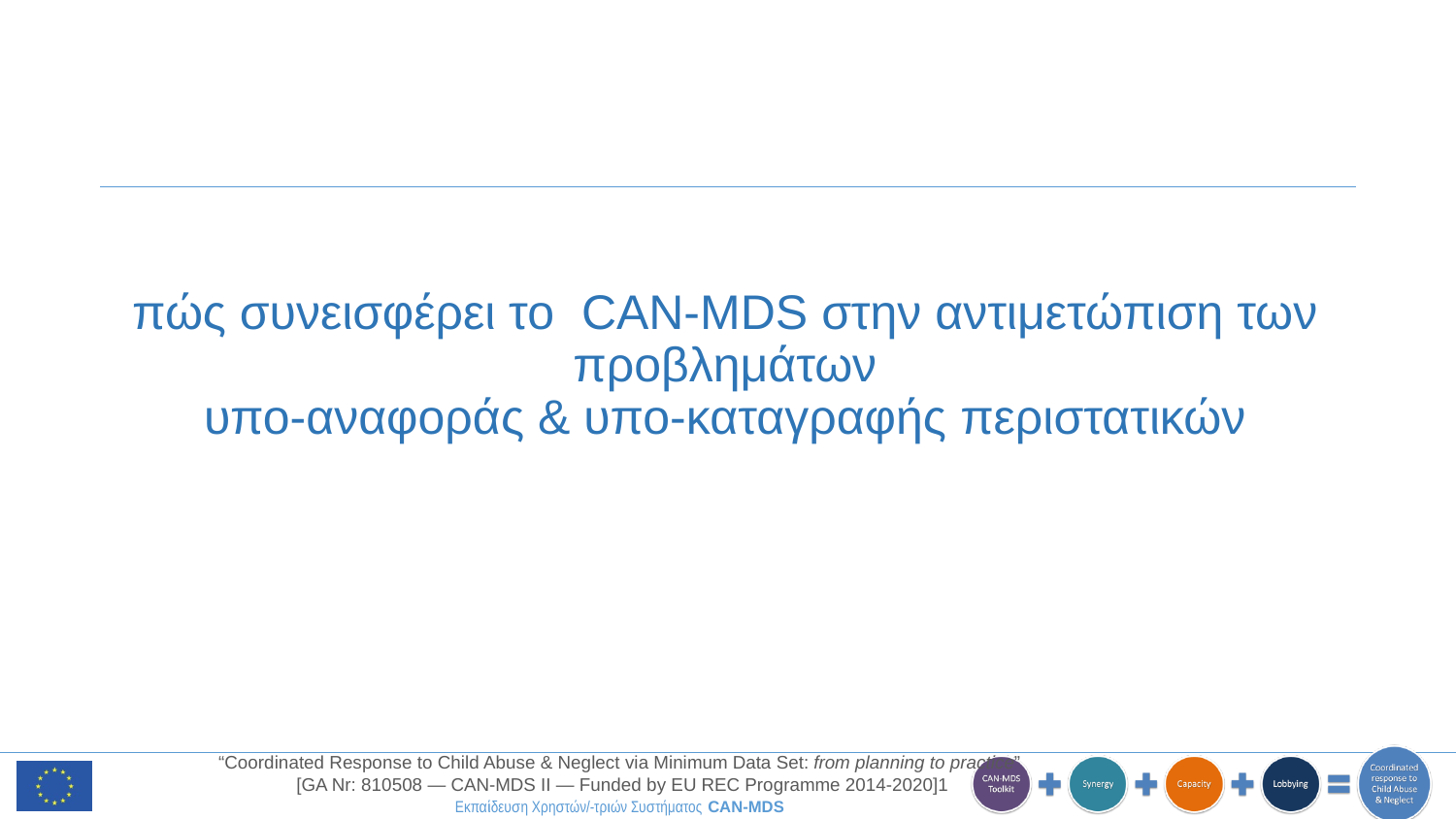

πώς συνεισφέρει το  CAN-MDS στην αντιμετώπιση των προβλημάτων
υπο-αναφοράς & υπο-καταγραφής περιστατικών